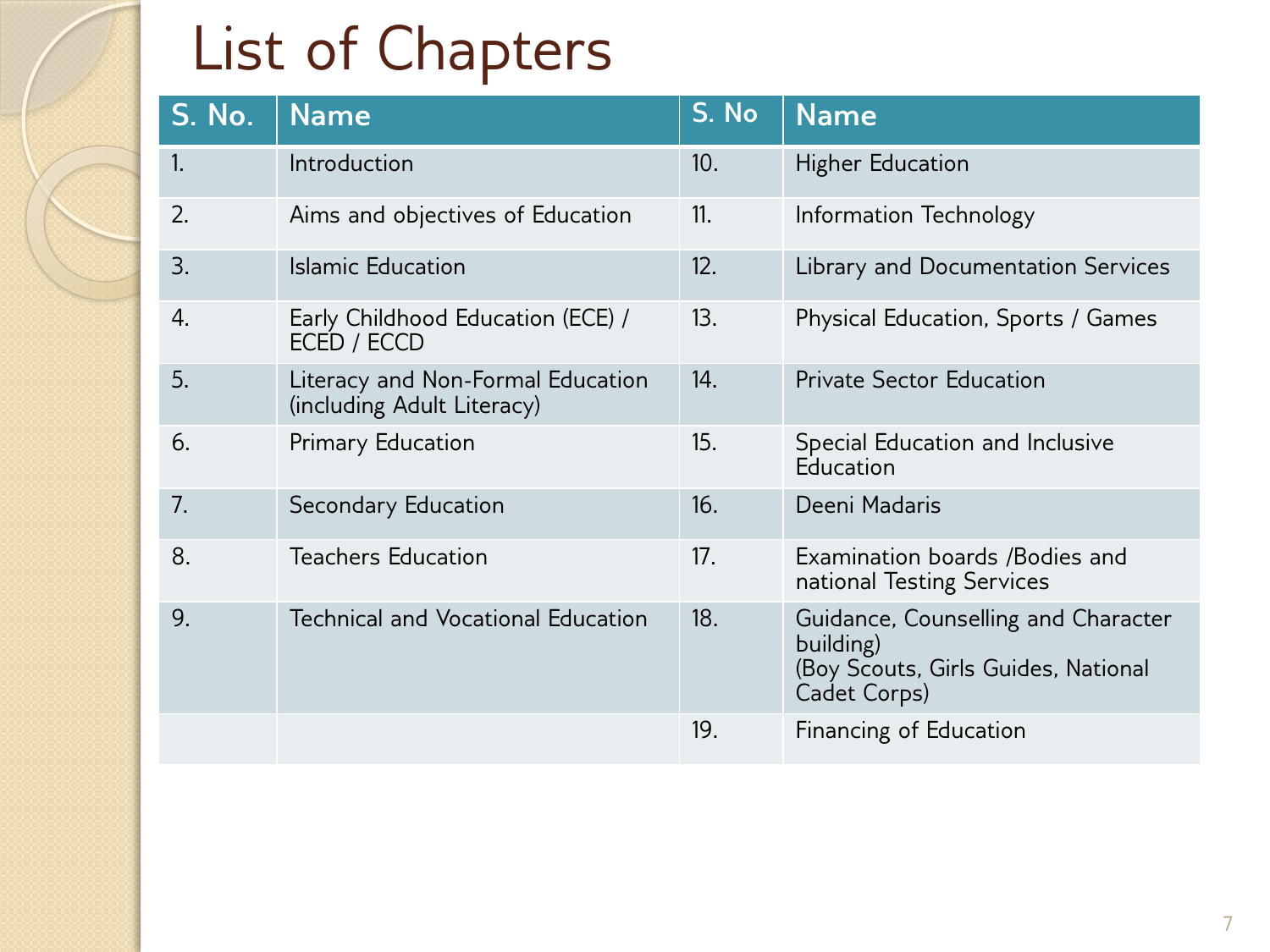

# List of Chapters
| S. No. | Name | S. No | Name |
| --- | --- | --- | --- |
| 1. | Introduction | 10. | Higher Education |
| 2. | Aims and objectives of Education | 11. | Information Technology |
| 3. | Islamic Education | 12. | Library and Documentation Services |
| 4. | Early Childhood Education (ECE) / ECED / ECCD | 13. | Physical Education, Sports / Games |
| 5. | Literacy and Non-Formal Education (including Adult Literacy) | 14. | Private Sector Education |
| 6. | Primary Education | 15. | Special Education and Inclusive Education |
| 7. | Secondary Education | 16. | Deeni Madaris |
| 8. | Teachers Education | 17. | Examination boards /Bodies and national Testing Services |
| 9. | Technical and Vocational Education | 18. | Guidance, Counselling and Character building) (Boy Scouts, Girls Guides, National Cadet Corps) |
|  |  | 19. | Financing of Education |
7